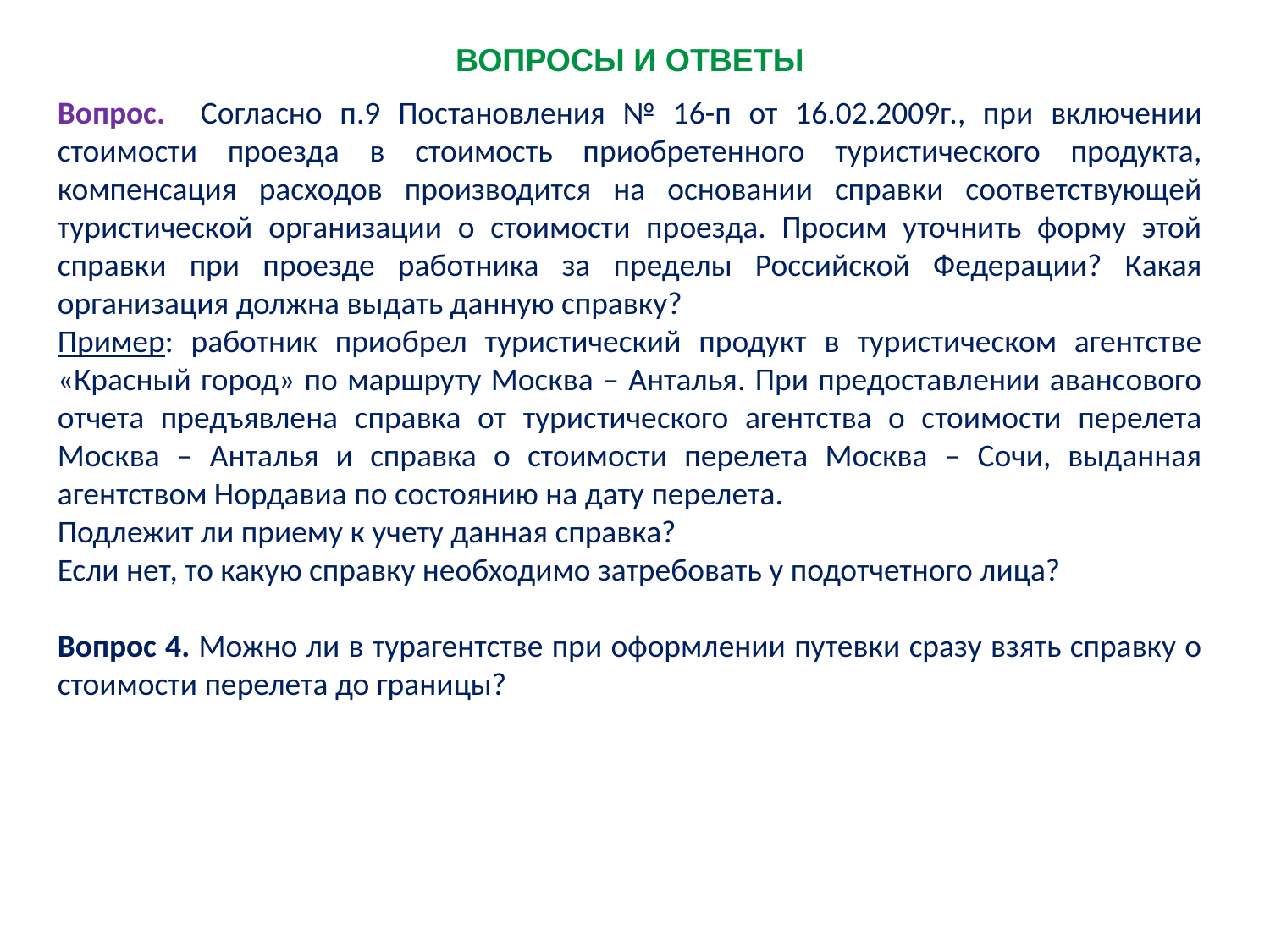

Вопросы и Ответы
Вопрос.  Согласно п.9 Постановления № 16-п от 16.02.2009г., при включении стоимости проезда в стоимость приобретенного туристического продукта, компенсация расходов производится на основании справки соответствующей туристической организации о стоимости проезда. Просим уточнить форму этой справки при проезде работника за пределы Российской Федерации? Какая организация должна выдать данную справку?
Пример: работник приобрел туристический продукт в туристическом агентстве «Красный город» по маршруту Москва – Анталья. При предоставлении авансового отчета предъявлена справка от туристического агентства о стоимости перелета Москва – Анталья и справка о стоимости перелета Москва – Сочи, выданная агентством Нордавиа по состоянию на дату перелета.
Подлежит ли приему к учету данная справка?
Если нет, то какую справку необходимо затребовать у подотчетного лица?

Вопрос 4. Можно ли в турагентстве при оформлении путевки сразу взять справку о стоимости перелета до границы?